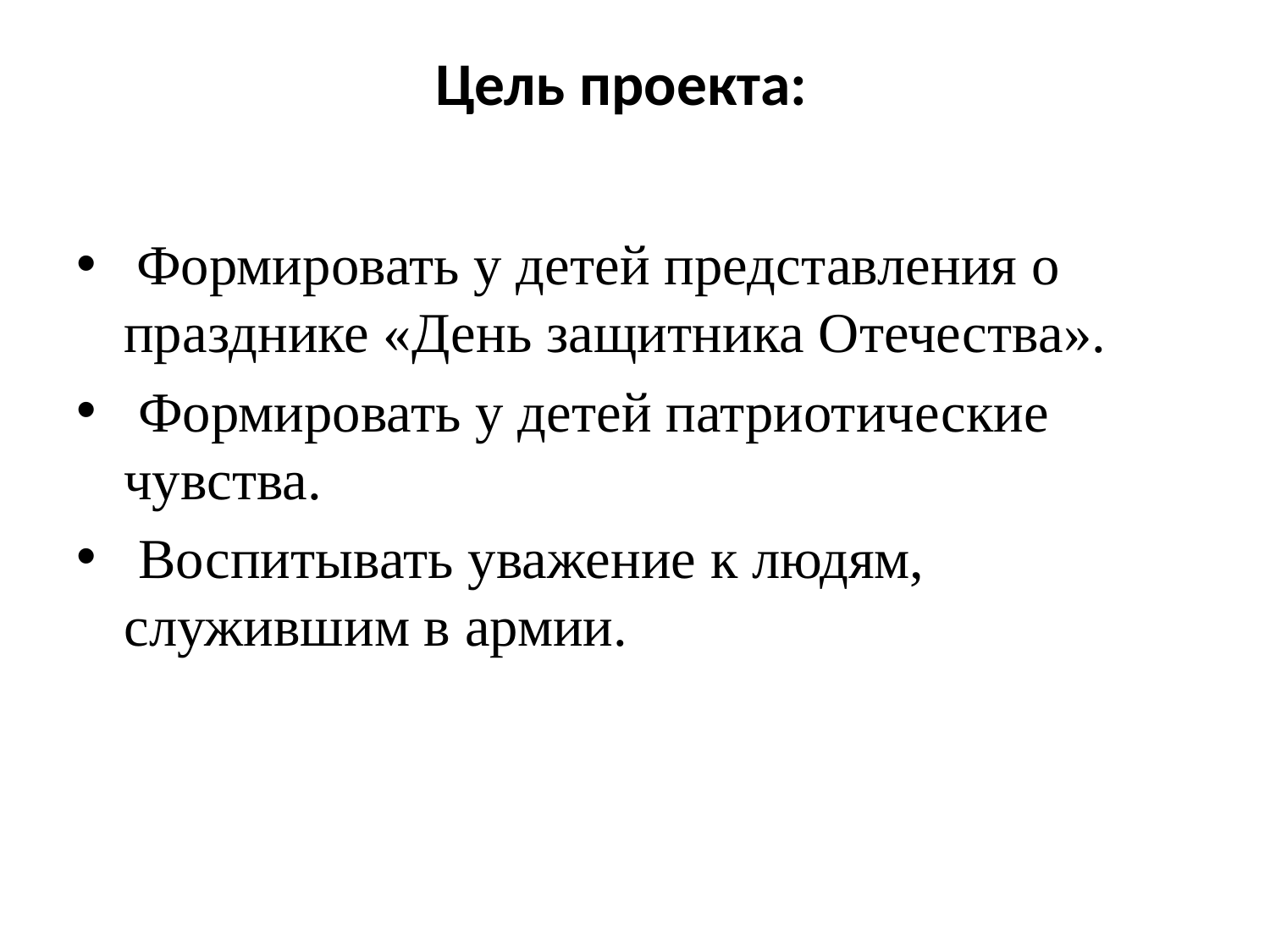

# Цель проекта:
 Формировать у детей представления о празднике «День защитника Отечества».
 Формировать у детей патриотические чувства.
 Воспитывать уважение к людям, служившим в армии.